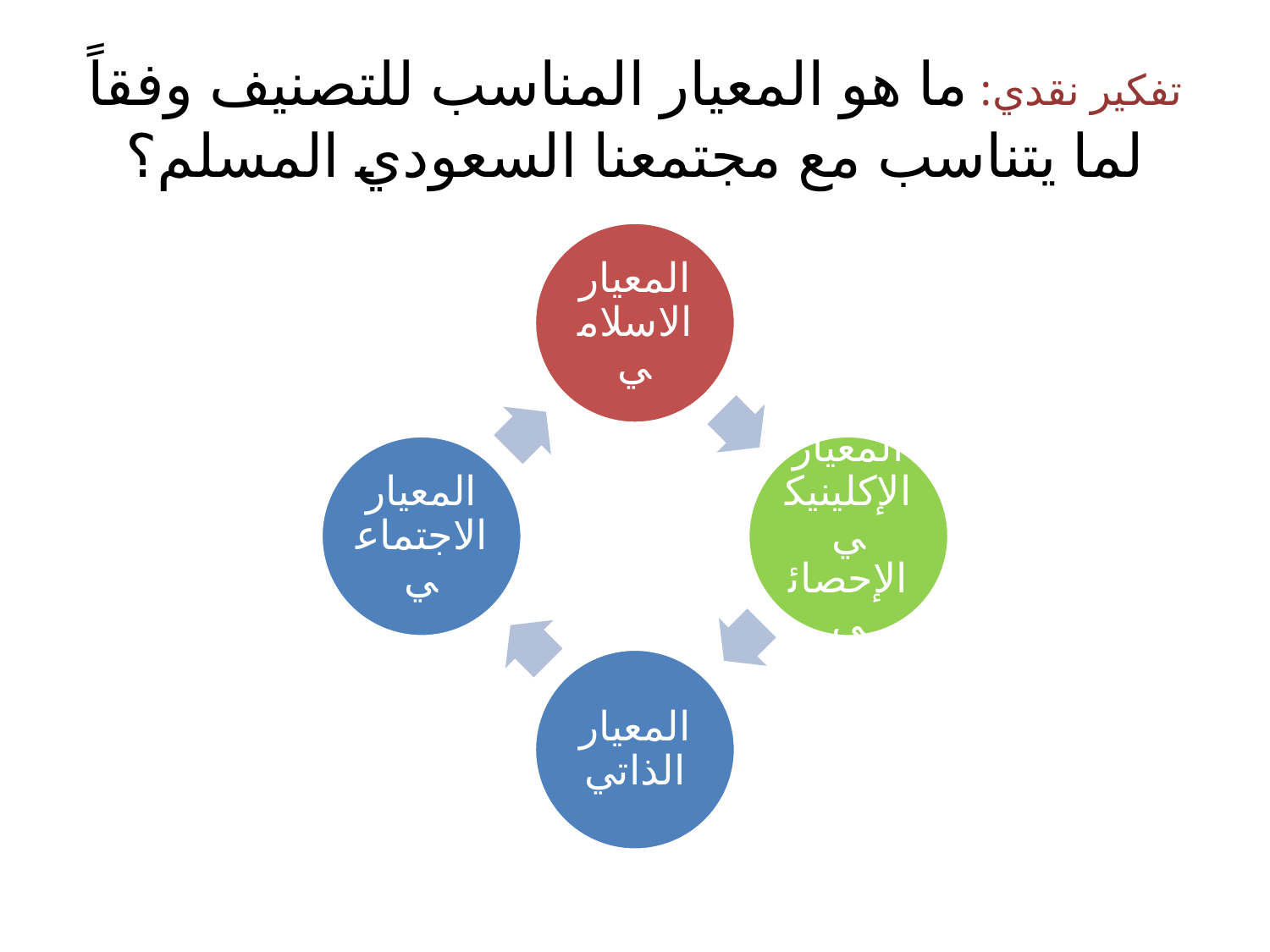

# تفكير نقدي: ما هو المعيار المناسب للتصنيف وفقاً لما يتناسب مع مجتمعنا السعودي المسلم؟
المعيار الاسلامي

المعيار الإكلينيكي الإحصائي

المعيار الذاتي

المعيار الاجتماعي